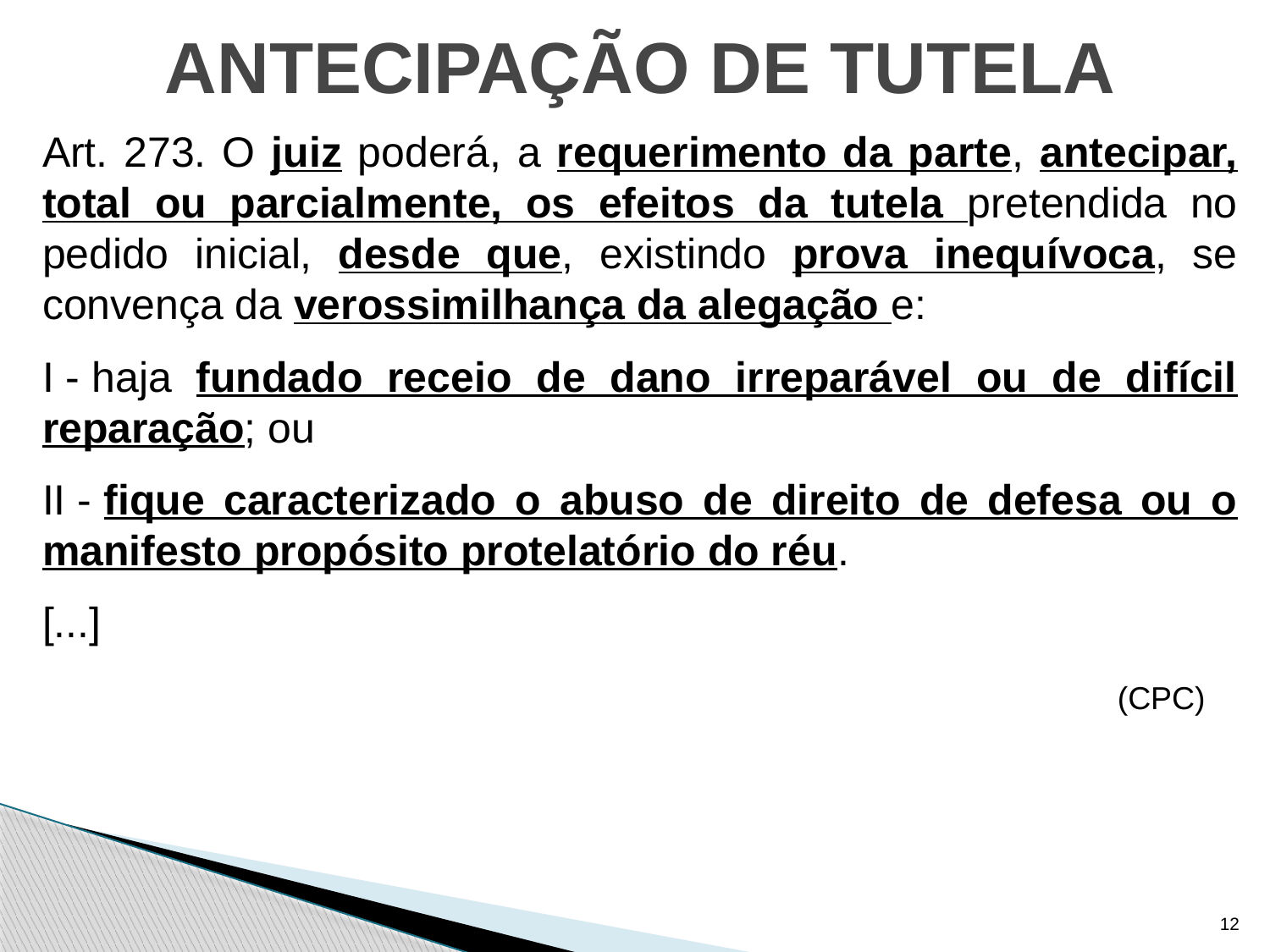

# ANTECIPAÇÃO DE TUTELA
Art. 273. O juiz poderá, a requerimento da parte, antecipar, total ou parcialmente, os efeitos da tutela pretendida no pedido inicial, desde que, existindo prova inequívoca, se convença da verossimilhança da alegação e:
I - haja fundado receio de dano irreparável ou de difícil reparação; ou
II - fique caracterizado o abuso de direito de defesa ou o manifesto propósito protelatório do réu.
[...]
							         	     (CPC)

12